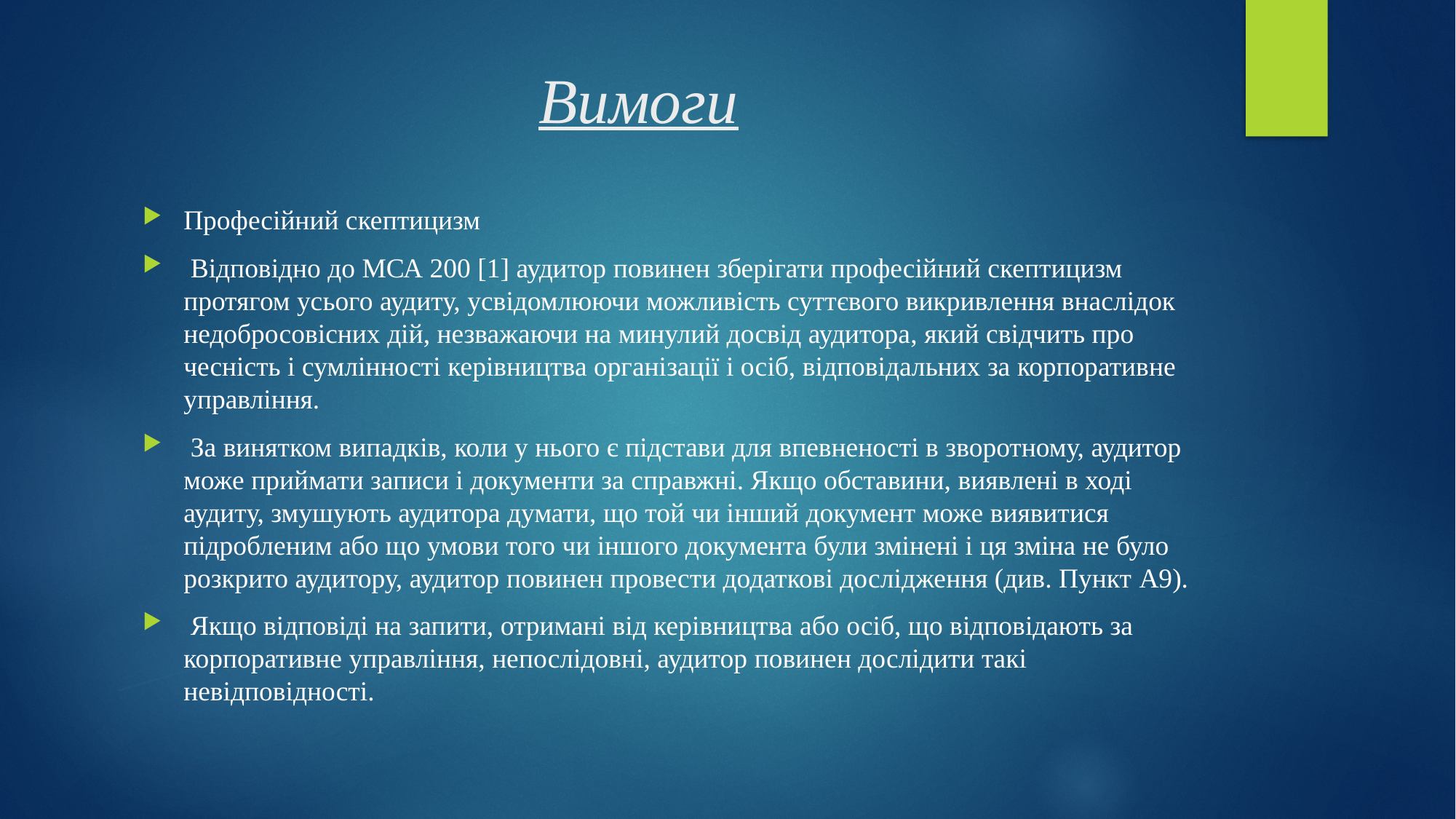

# Вимоги
Професійний скептицизм
 Відповідно до МСА 200 [1] аудитор повинен зберігати професійний скептицизм протягом усього аудиту, усвідомлюючи можливість суттєвого викривлення внаслідок недобросовісних дій, незважаючи на минулий досвід аудитора, який свідчить про чесність і сумлінності керівництва організації і осіб, відповідальних за корпоративне управління.
 За винятком випадків, коли у нього є підстави для впевненості в зворотному, аудитор може приймати записи і документи за справжні. Якщо обставини, виявлені в ході аудиту, змушують аудитора думати, що той чи інший документ може виявитися підробленим або що умови того чи іншого документа були змінені і ця зміна не було розкрито аудитору, аудитор повинен провести додаткові дослідження (див. Пункт A9).
 Якщо відповіді на запити, отримані від керівництва або осіб, що відповідають за корпоративне управління, непослідовні, аудитор повинен дослідити такі невідповідності.